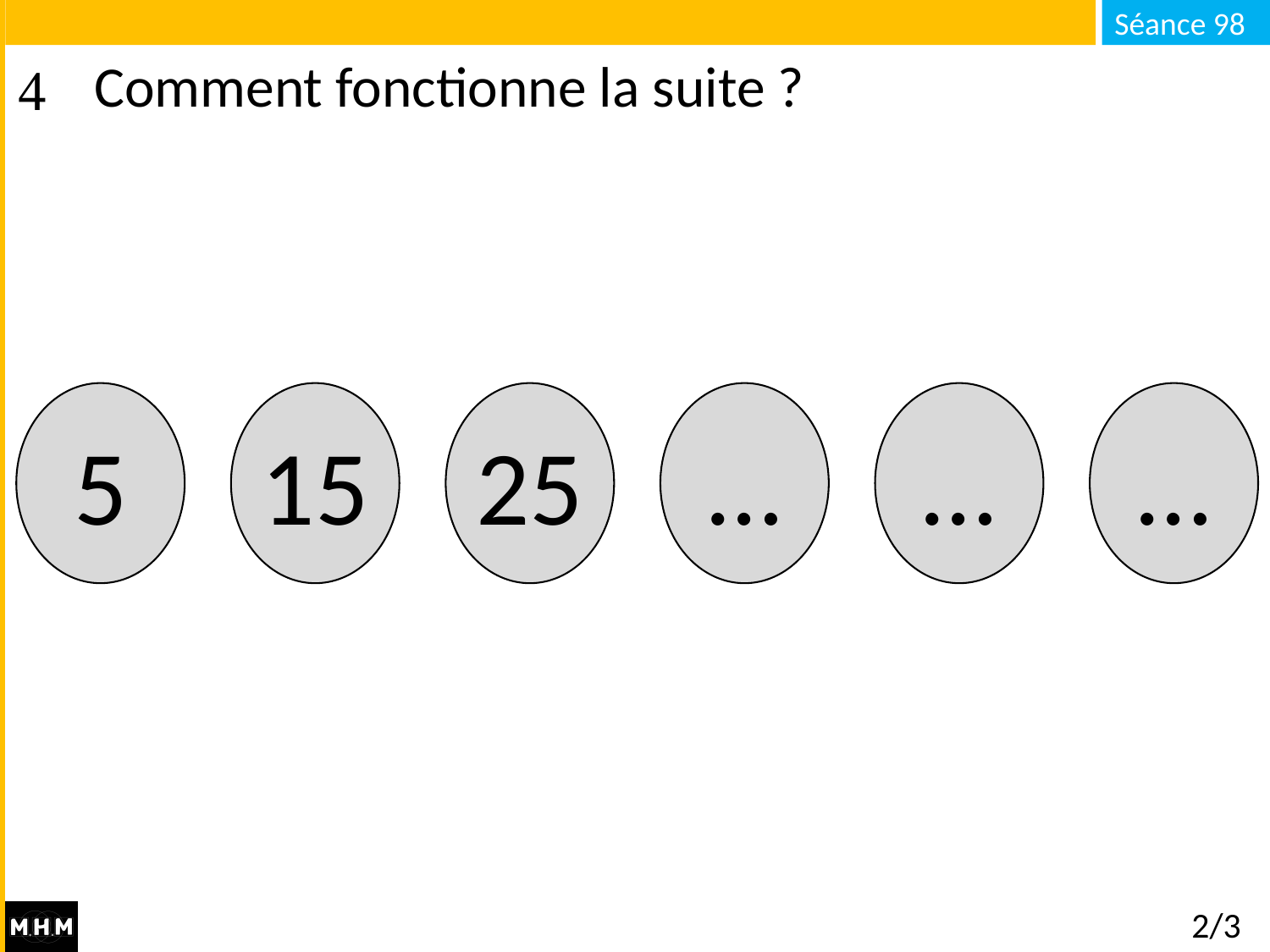

# Comment fonctionne la suite ?
5
15
25
…
…
…
2/3